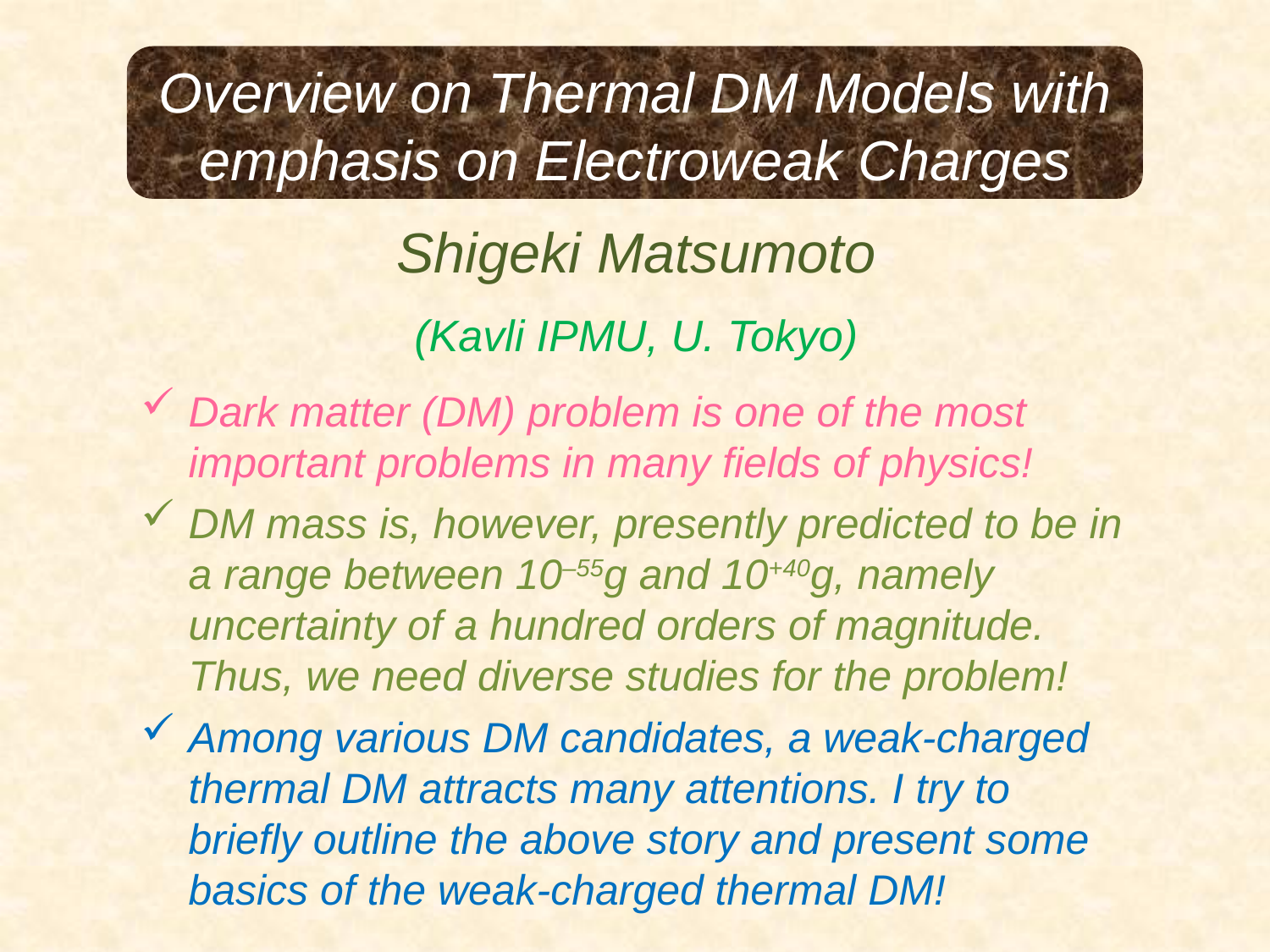

# Overview on Thermal DM Models with emphasis on Electroweak Charges
Shigeki Matsumoto

(Kavli IPMU, U. Tokyo)
Dark matter (DM) problem is one of the most important problems in many fields of physics!
DM mass is, however, presently predicted to be in a range between 10–55g and 10+40g, namely uncertainty of a hundred orders of magnitude. Thus, we need diverse studies for the problem!
Among various DM candidates, a weak-charged thermal DM attracts many attentions. I try to briefly outline the above story and present some basics of the weak-charged thermal DM!